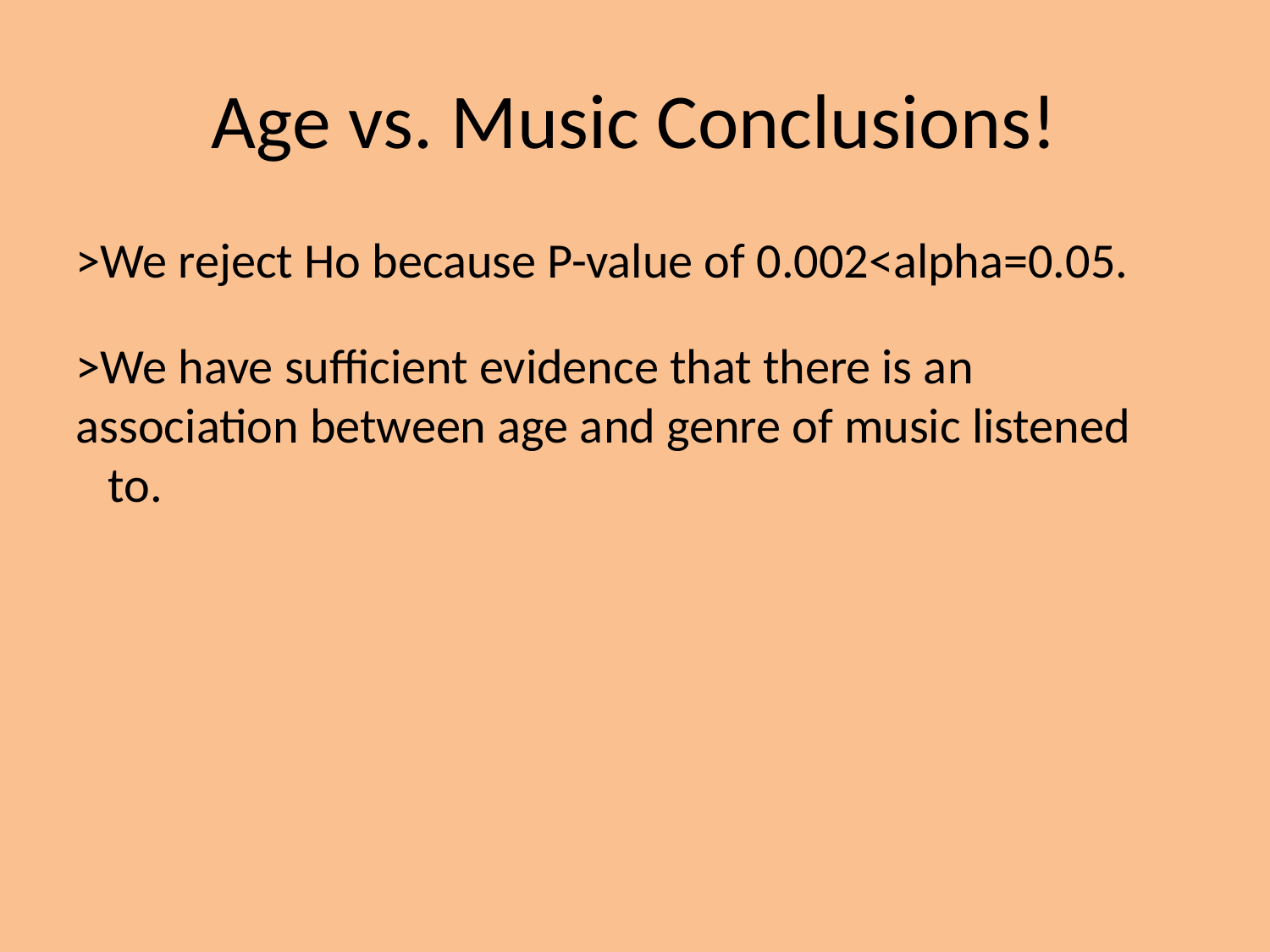

# Age vs. Music Conclusions!
>We reject Ho because P-value of 0.002<alpha=0.05.
>We have sufficient evidence that there is an 	association between age and genre of music listened 	to.